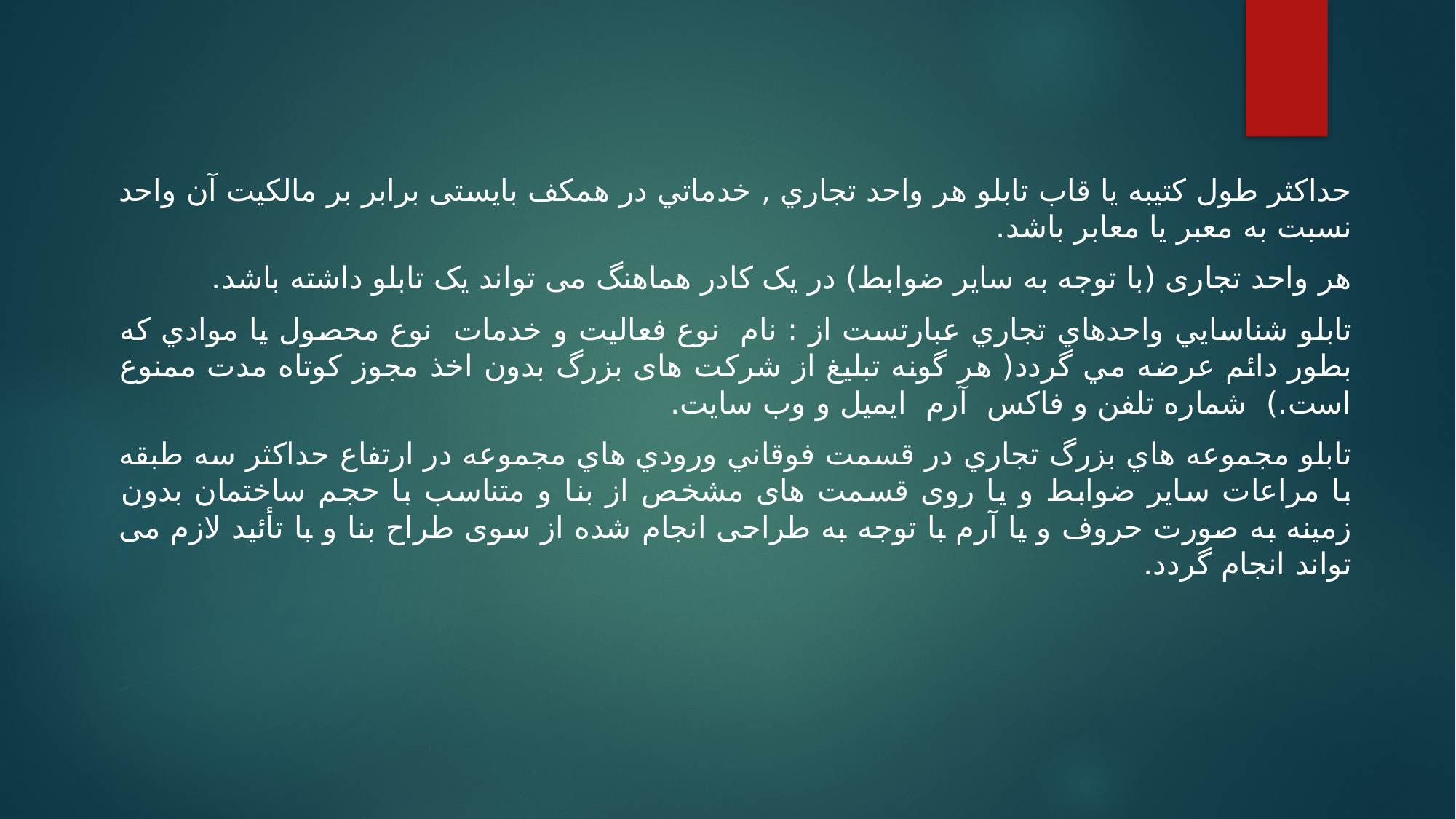

حداكثر طول كتيبه يا قاب تابلو هر واحد تجاري , خدماتي در همكف بايستی برابر بر مالكيت آن واحد نسبت به معبر يا معابر باشد.
هر واحد تجاری (با توجه به ساير ضوابط) در يک کادر هماهنگ می تواند يک تابلو داشته باشد.
تابلو شناسايي واحدهاي تجاري عبارتست از : نام  نوع فعاليت و خدمات  نوع محصول يا موادي كه بطور دائم عرضه مي گردد( هر گونه تبليغ از شرکت های بزرگ بدون اخذ مجوز کوتاه مدت ممنوع است.)  شماره تلفن و فاكس  آرم  ايميل و وب سايت.
تابلو مجموعه هاي بزرگ تجاري در قسمت فوقاني ورودي هاي مجموعه در ارتفاع حداکثر سه طبقه با مراعات ساير ضوابط و يا روی قسمت های مشخص از بنا و متناسب با حجم ساختمان بدون زمينه به صورت حروف و يا آرم با توجه به طراحی انجام شده از سوی طراح بنا و با تأئيد لازم می تواند انجام گردد.